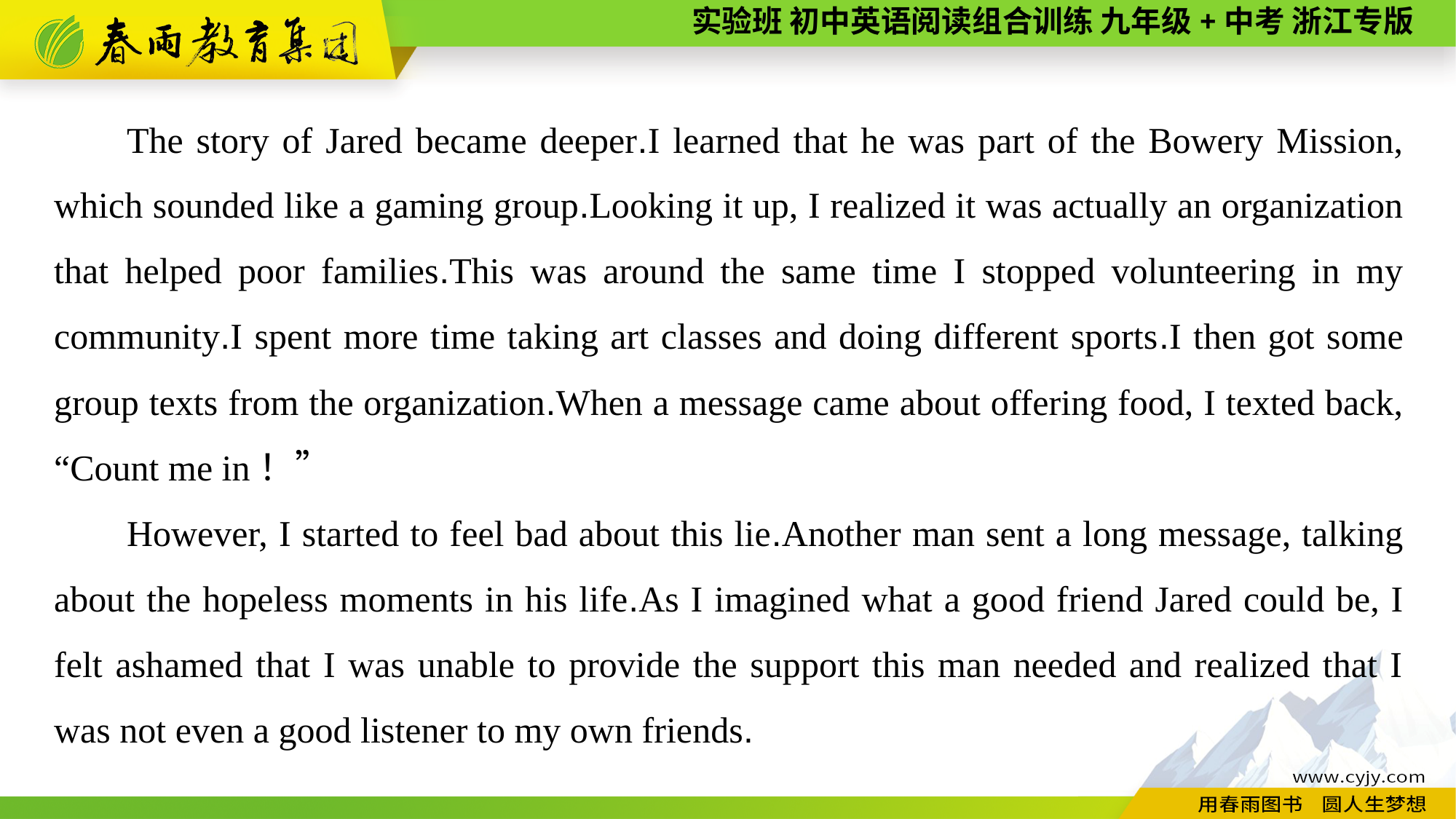

The story of Jared became deeper.I learned that he was part of the Bowery Mission, which sounded like a gaming group.Looking it up, I realized it was actually an organization that helped poor families.This was around the same time I stopped volunteering in my community.I spent more time taking art classes and doing different sports.I then got some group texts from the organization.When a message came about offering food, I texted back, “Count me in！”
However, I started to feel bad about this lie.Another man sent a long message, talking about the hopeless moments in his life.As I imagined what a good friend Jared could be, I felt ashamed that I was unable to provide the support this man needed and realized that I was not even a good listener to my own friends.